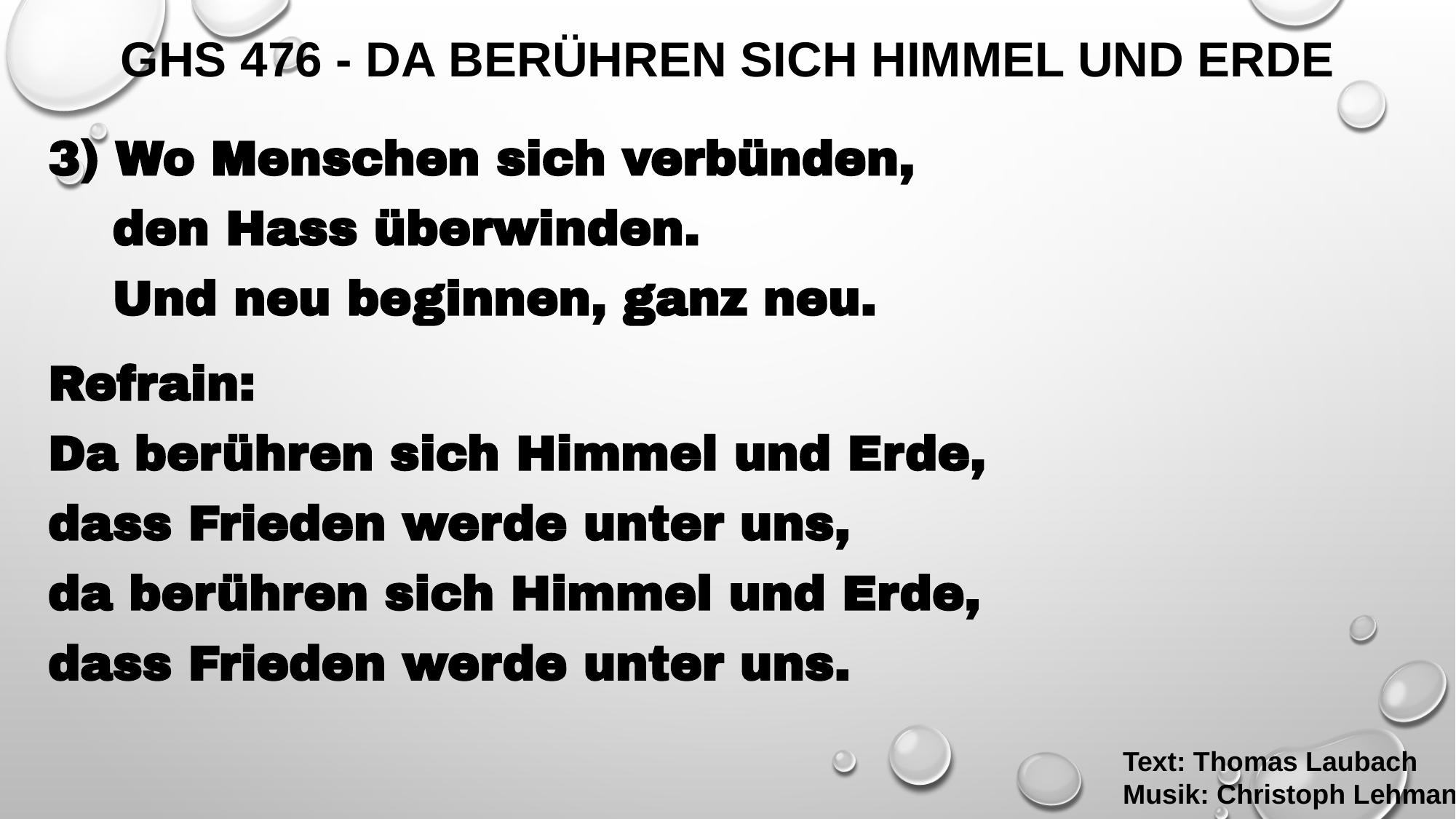

# GHS 476 - Da berühren sich Himmel und Erde
3) Wo Menschen sich verbünden,
den Hass überwinden.
Und neu beginnen, ganz neu.
Refrain:
Da berühren sich Himmel und Erde,
dass Frieden werde unter uns,
da berühren sich Himmel und Erde,
dass Frieden werde unter uns.

Text: Thomas Laubach
Musik: Christoph Lehmann